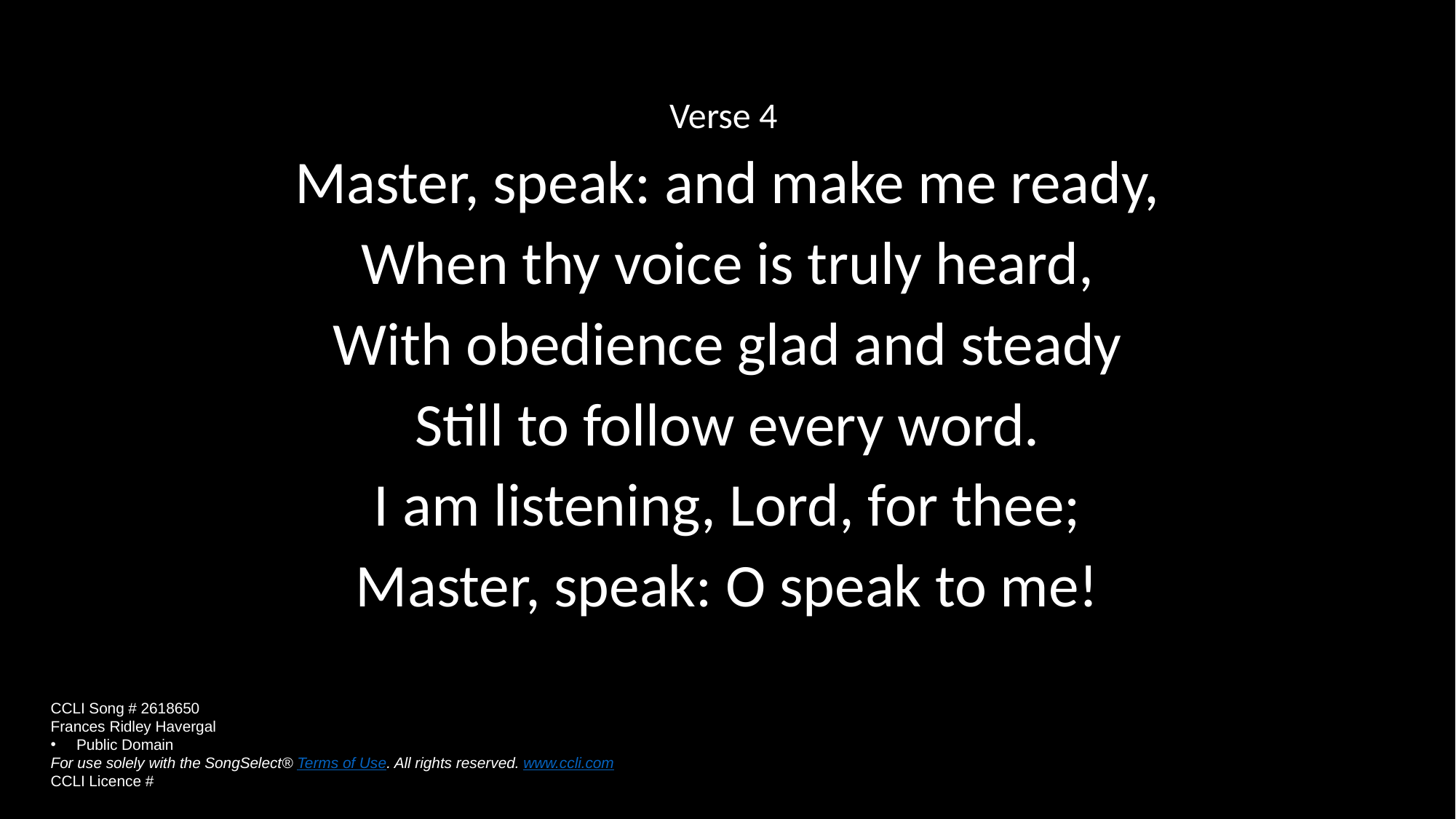

Verse 4
Master, speak: and make me ready,
When thy voice is truly heard,
With obedience glad and steady
Still to follow every word.
I am listening, Lord, for thee;
Master, speak: O speak to me!
CCLI Song # 2618650
Frances Ridley Havergal
Public Domain
For use solely with the SongSelect® Terms of Use. All rights reserved. www.ccli.com
CCLI Licence #